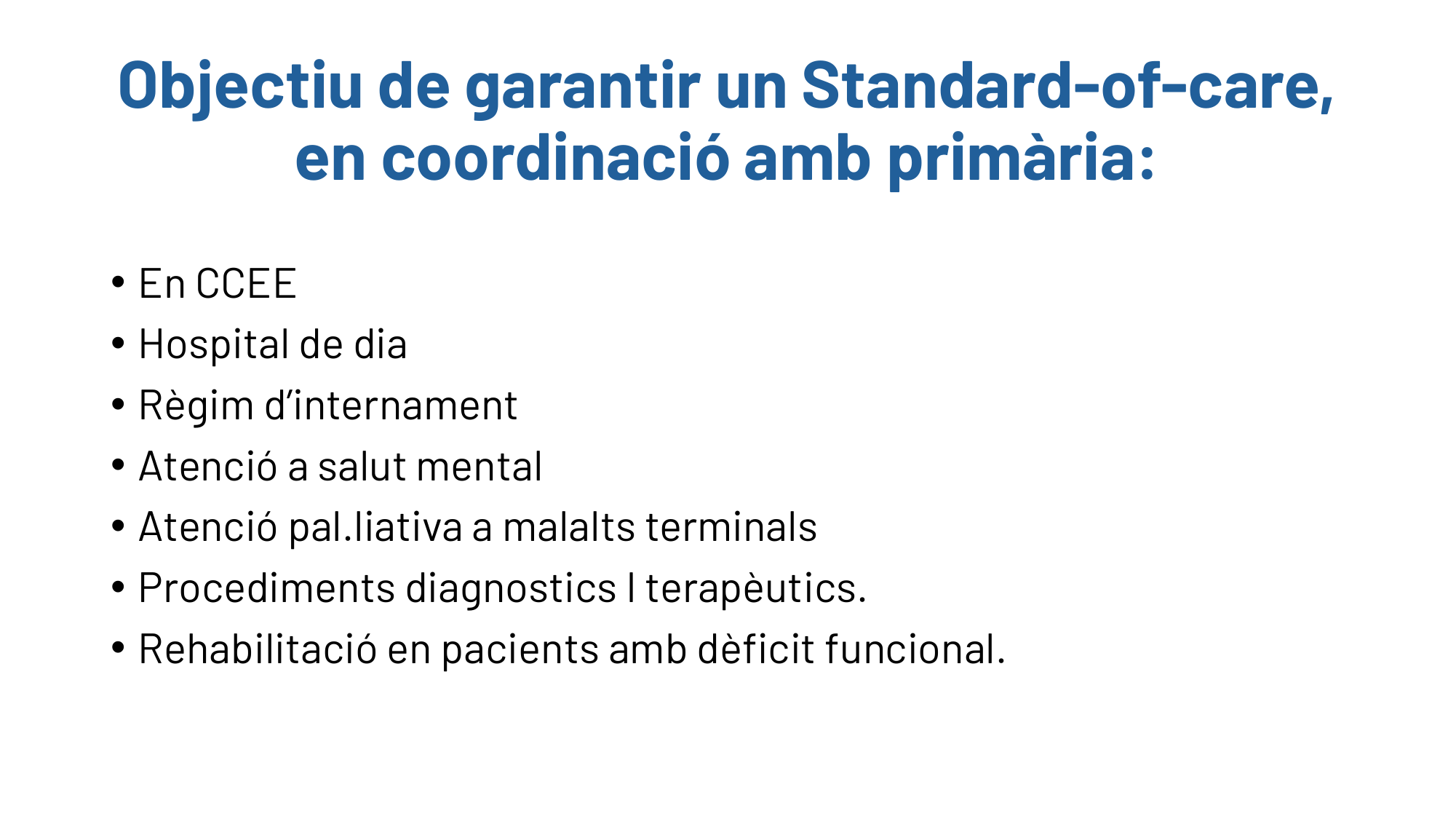

# Objectiu de garantir un Standard-of-care, en coordinació amb primària:
En CCEE
Hospital de dia
Règim d’internament
Atenció a salut mental
Atenció pal.liativa a malalts terminals
Procediments diagnostics I terapèutics.
Rehabilitació en pacients amb dèficit funcional.